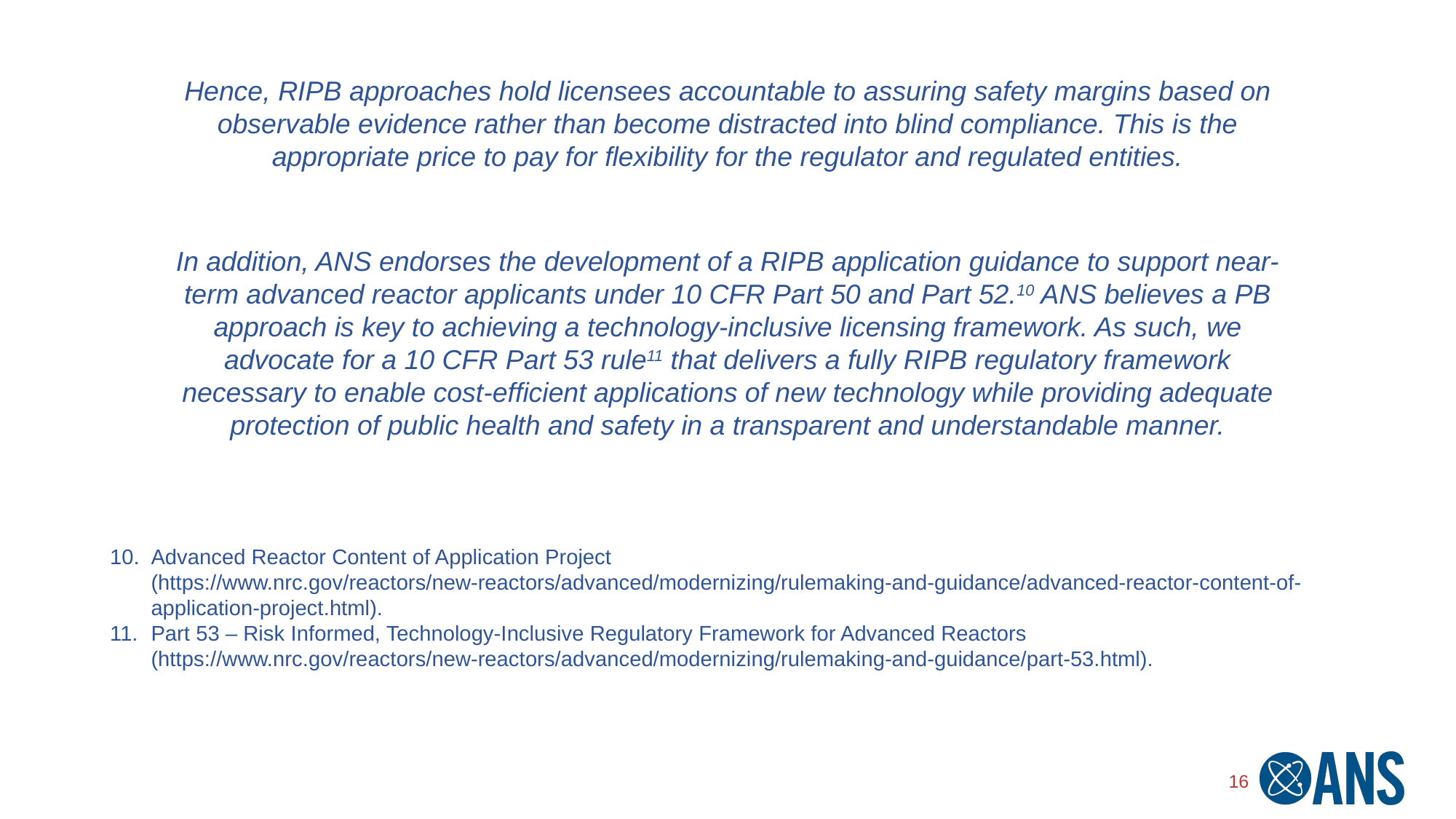

Hence, RIPB approaches hold licensees accountable to assuring safety margins based on observable evidence rather than become distracted into blind compliance. This is the appropriate price to pay for flexibility for the regulator and regulated entities.
In addition, ANS endorses the development of a RIPB application guidance to support near-term advanced reactor applicants under 10 CFR Part 50 and Part 52.10 ANS believes a PB approach is key to achieving a technology-inclusive licensing framework. As such, we advocate for a 10 CFR Part 53 rule11 that delivers a fully RIPB regulatory framework necessary to enable cost-efficient applications of new technology while providing adequate protection of public health and safety in a transparent and understandable manner.
Advanced Reactor Content of Application Project (https://www.nrc.gov/reactors/new-reactors/advanced/modernizing/rulemaking-and-guidance/advanced-reactor-content-of-application-project.html).
Part 53 – Risk Informed, Technology-Inclusive Regulatory Framework for Advanced Reactors (https://www.nrc.gov/reactors/new-reactors/advanced/modernizing/rulemaking-and-guidance/part-53.html).
16